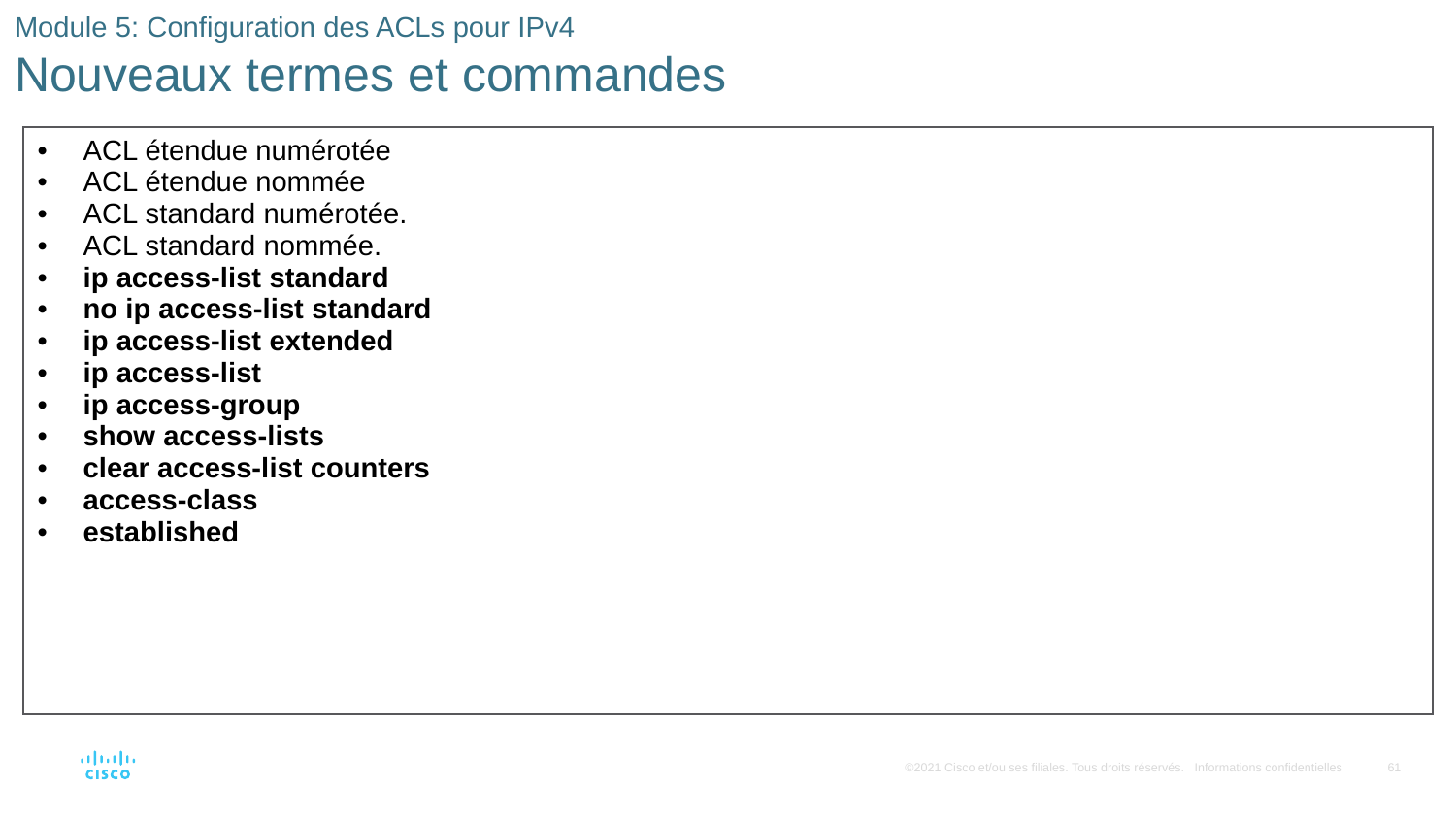

# Module 5: Configuration des ACLs pour IPv4 Nouveaux termes et commandes
| ACL étendue numérotée ACL étendue nommée ACL standard numérotée. ACL standard nommée. ip access-list standard no ip access-list standard ip access-list extended ip access-list ip access-group show access-lists clear access-list counters access-class established |
| --- |